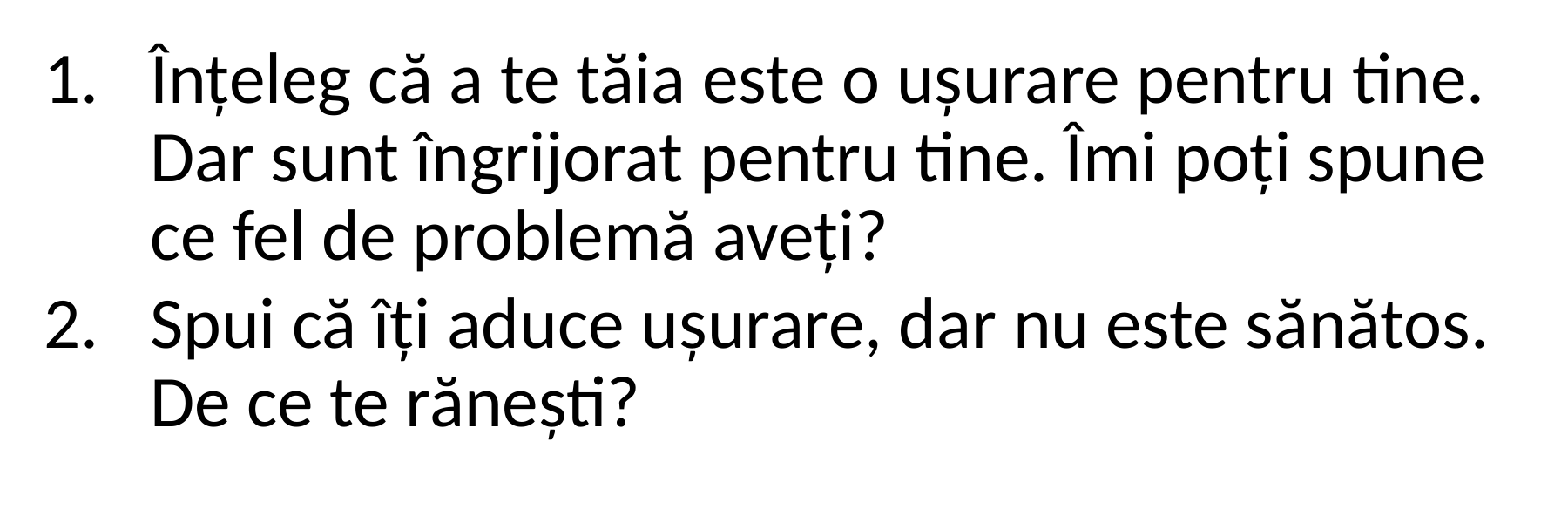

Înțeleg că a te tăia este o ușurare pentru tine. Dar sunt îngrijorat pentru tine. Îmi poți spune ce fel de problemă aveți?
Spui că îți aduce ușurare, dar nu este sănătos. De ce te rănești?